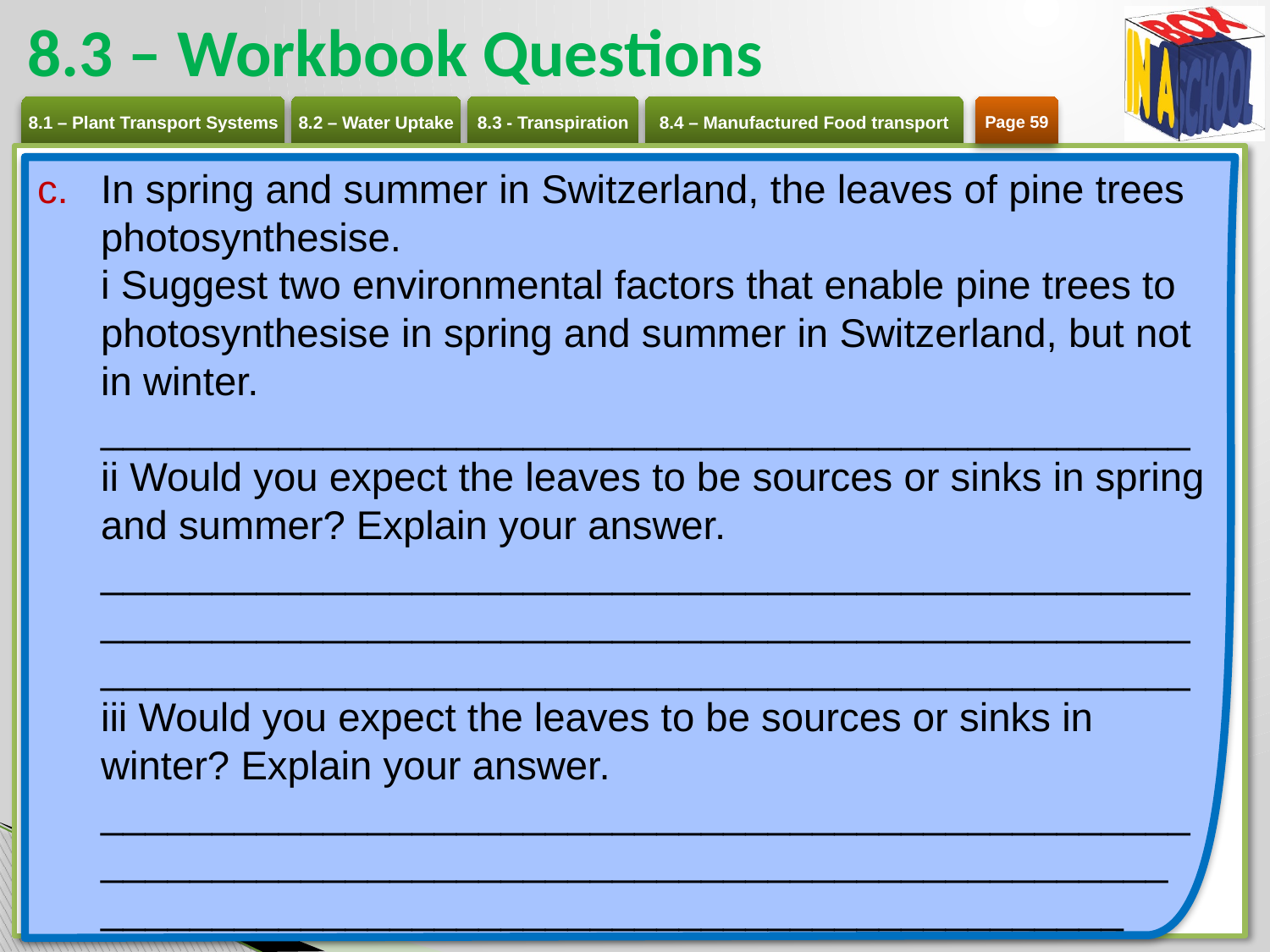

# 8.3 – Workbook Questions
Page 59
In spring and summer in Switzerland, the leaves of pine trees photosynthesise.
i Suggest two environmental factors that enable pine trees to photosynthesise in spring and summer in Switzerland, but not in winter.
_________________________________________________
ii Would you expect the leaves to be sources or sinks in spring and summer? Explain your answer.
_________________________________________________ _________________________________________________ _________________________________________________
iii Would you expect the leaves to be sources or sinks in winter? Explain your answer.
_________________________________________________
________________________________________________
______________________________________________